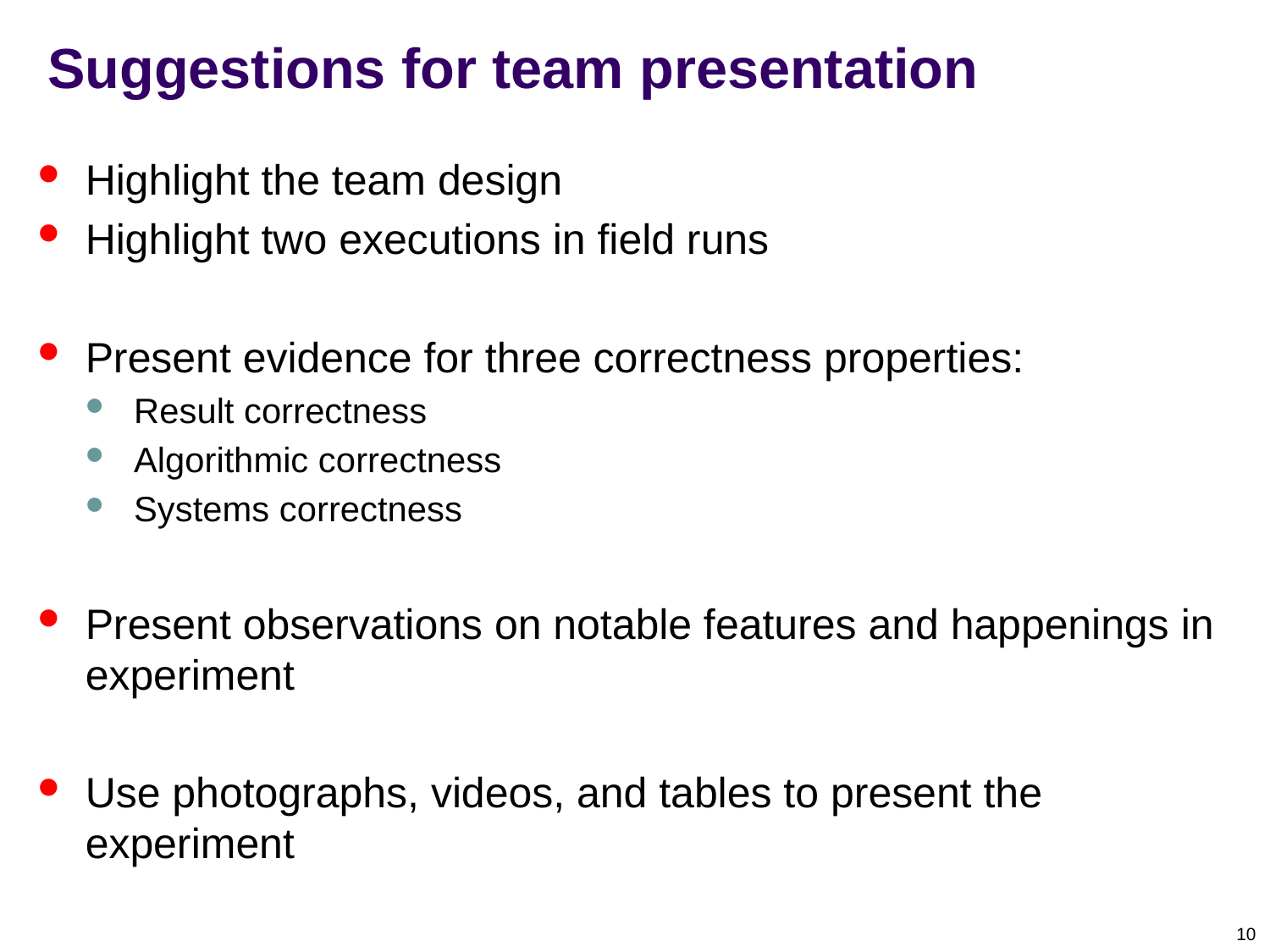

# Suggestions for team presentation
Highlight the team design
Highlight two executions in field runs

Present evidence for three correctness properties:
Result correctness
Algorithmic correctness
Systems correctness

Present observations on notable features and happenings in experiment

Use photographs, videos, and tables to present the experiment
10